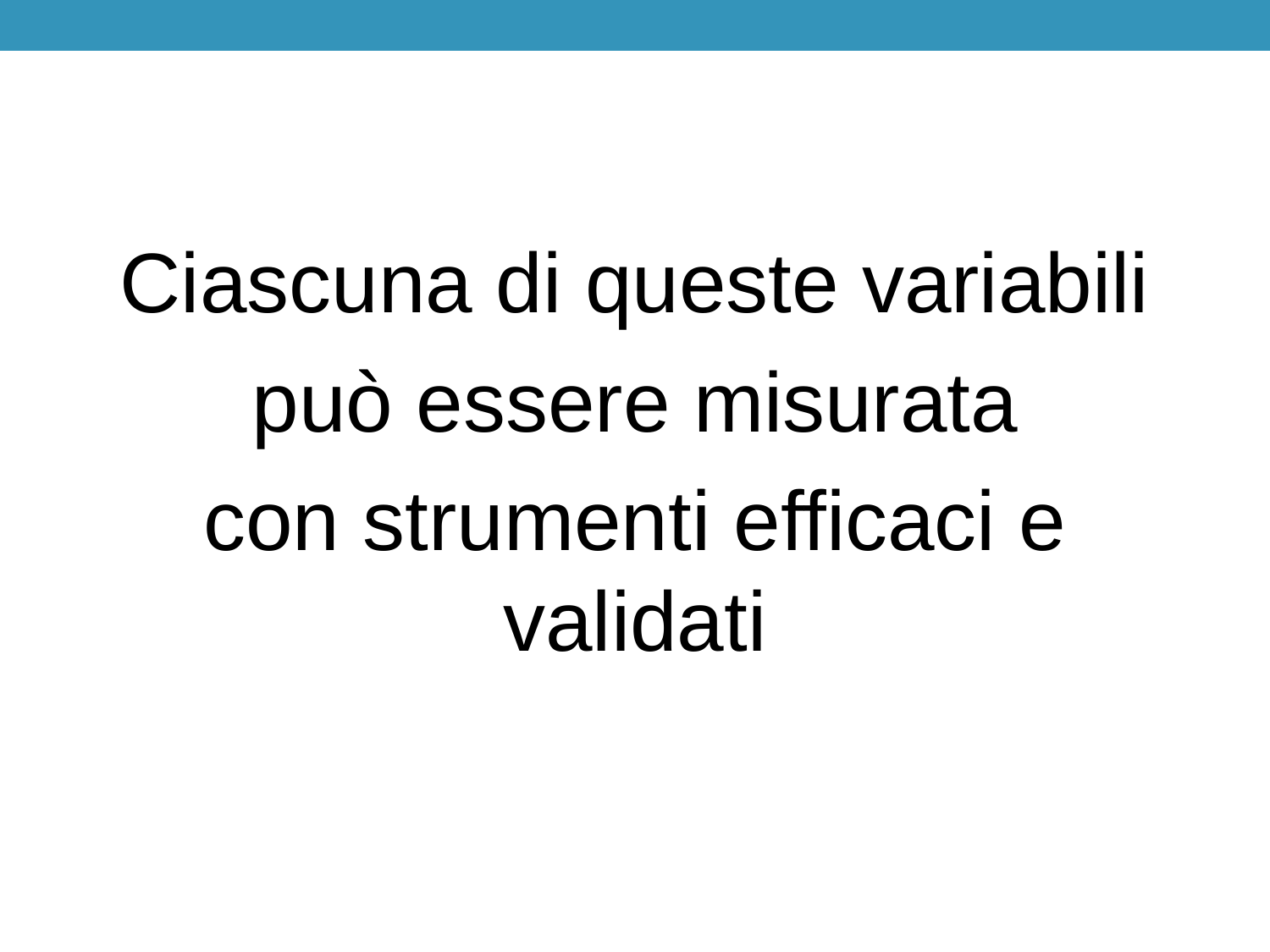

#
Ciascuna di queste variabili
può essere misurata
con strumenti efficaci e validati